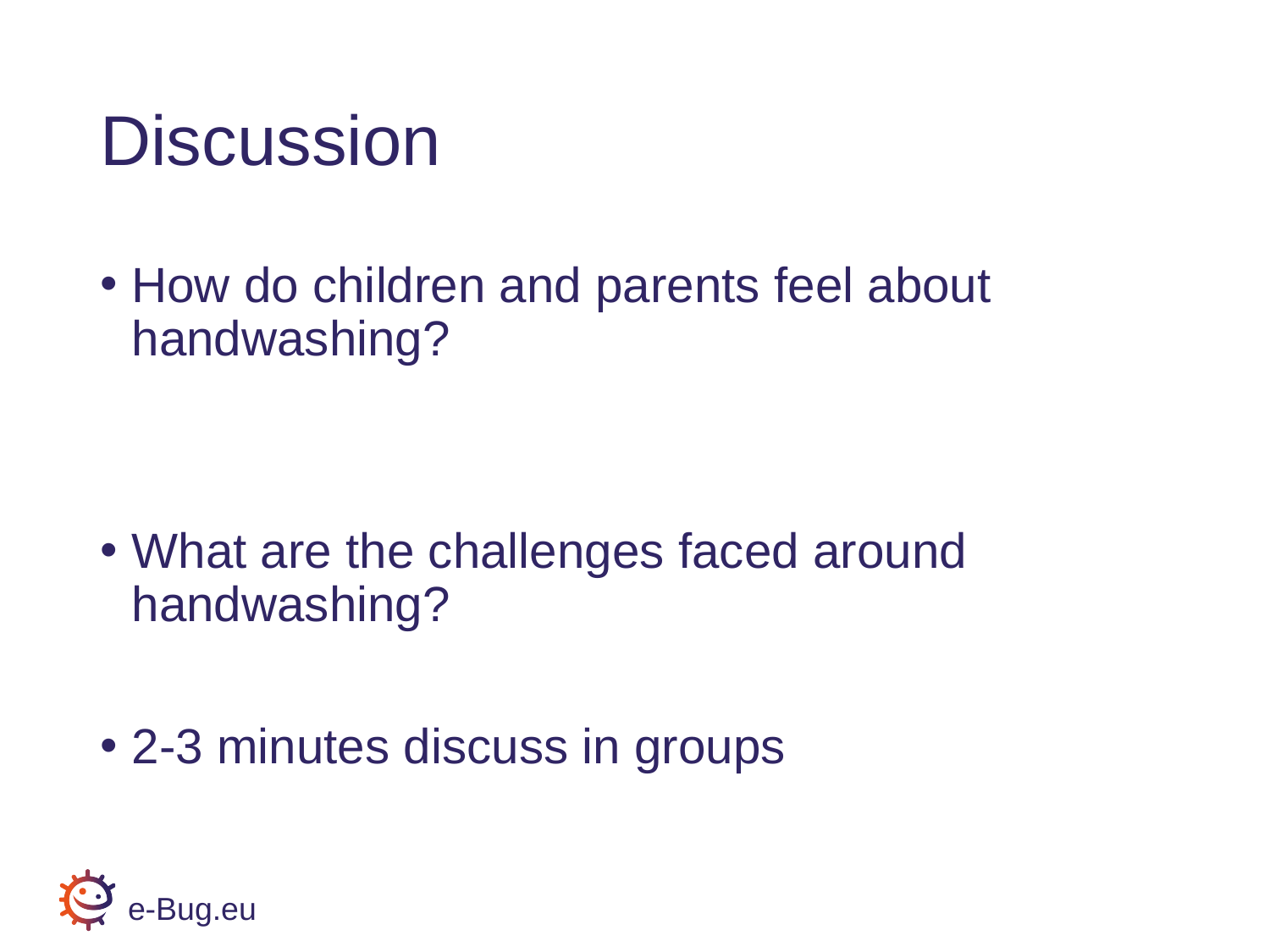

# Discussion
How do children and parents feel about handwashing?

What are the challenges faced around handwashing?

2-3 minutes discuss in groups
e-Bug.eu